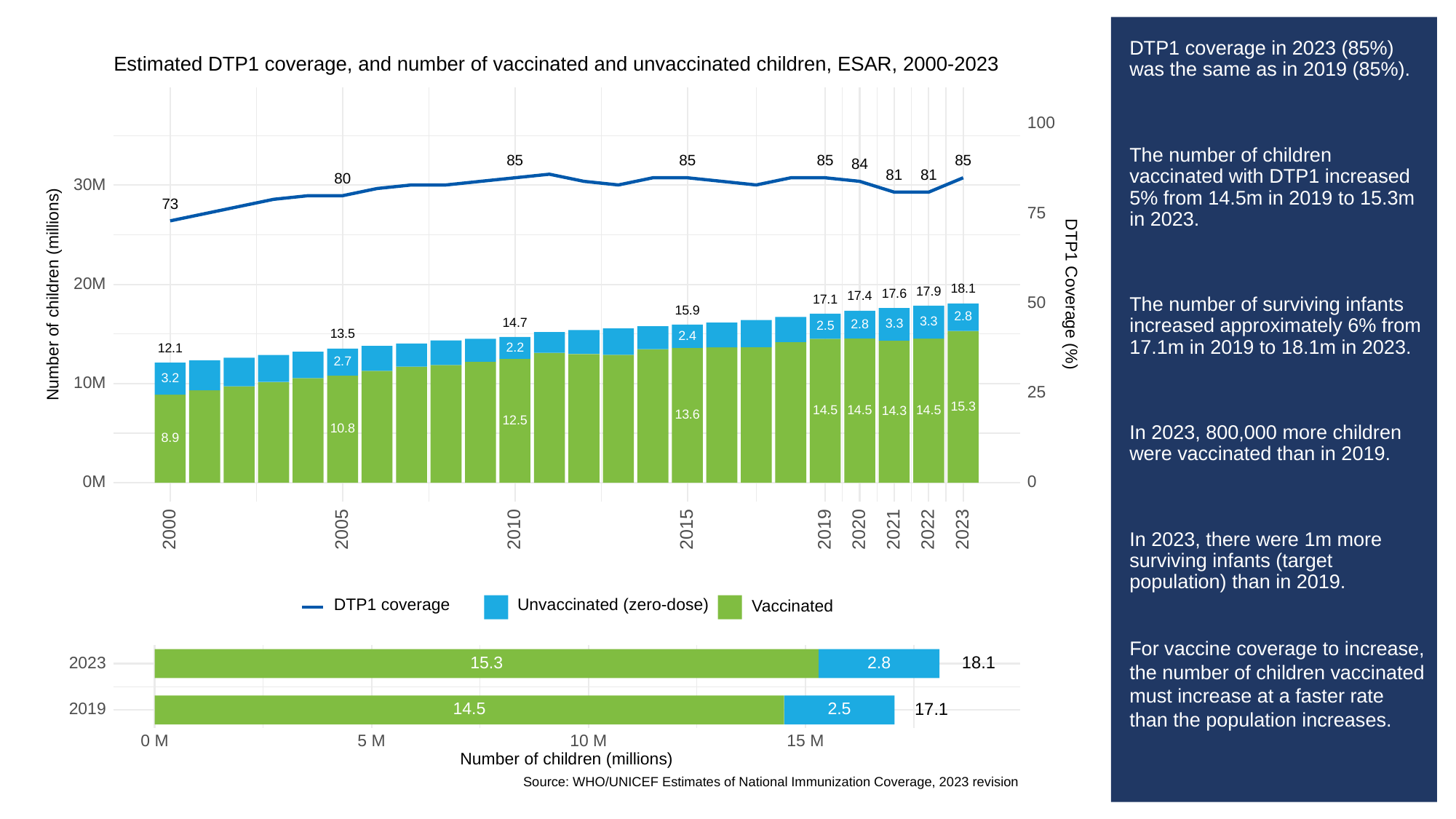

# DTP1 coverage in 2023 (85%) was the same as in 2019 (85%).

The number of children vaccinated with DTP1 increased 5% from 14.5m in 2019 to 15.3m in 2023.

The number of surviving infants increased approximately 6% from 17.1m in 2019 to 18.1m in 2023.

In 2023, 800,000 more children were vaccinated than in 2019.

In 2023, there were 1m more surviving infants (target population) than in 2019.

For vaccine coverage to increase, the number of children vaccinated must increase at a faster rate than the population increases.

Estimated DTP1 coverage, and number of vaccinated and unvaccinated children, ESAR, 2000-2023

100

85
85
85
85
84
81
81
80

30M

73
75

20M

18.1
Number of children (millions)
DTP1 Coverage (%)
17.9
17.6
17.4
17.1
50

15.9

2.8

3.3
14.7
3.3
2.8

2.5

13.5

2.4

2.2

12.1

2.7

3.2

10M

25

15.3
14.5
14.5
14.5
14.3
13.6
12.5
10.8

8.9
0M
0

2023
2000
2005
2010
2015
2019
2020
2021
2022

Unvaccinated (zero-dose)
DTP1 coverage
Vaccinated

18.1
15.3
2.8
2023

14.5
2.5
17.1
2019

0 M
10 M
15 M
5 M
Number of children (millions)
Source: WHO/UNICEF Estimates of National Immunization Coverage, 2023 revision